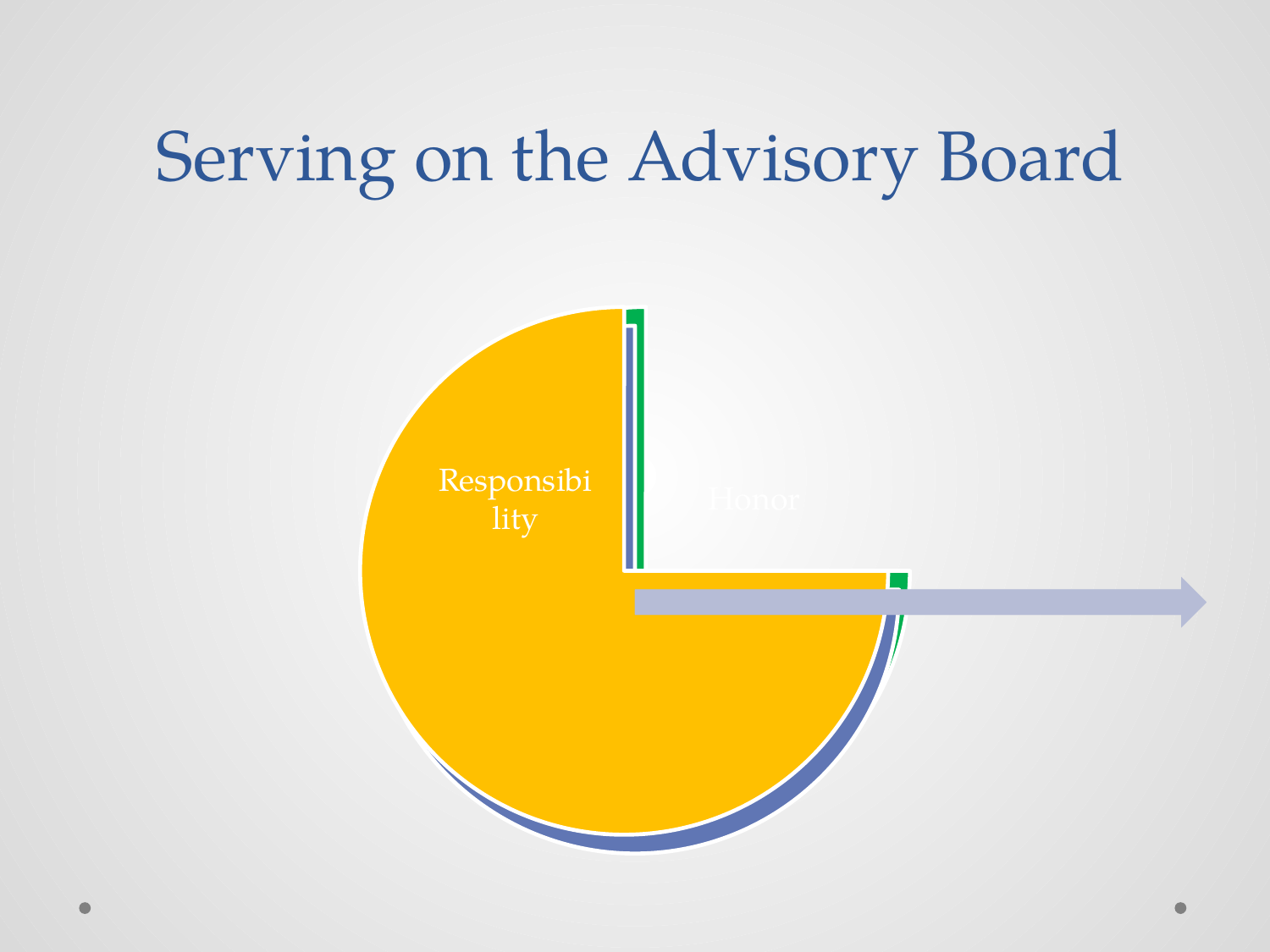

# Serving on the Advisory Board
Honor
Duty
Responsibility